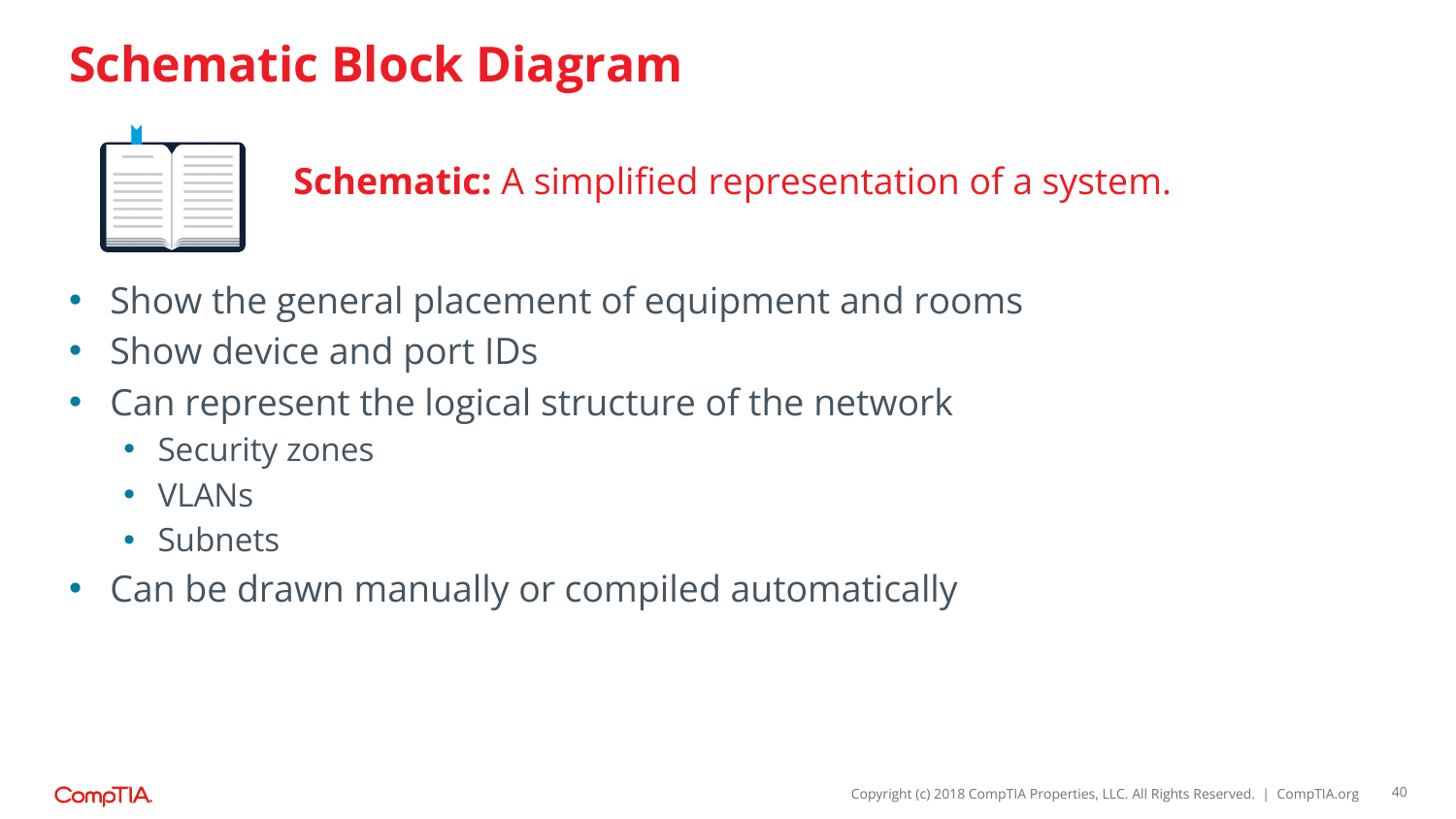

# Schematic Block Diagram
Schematic: A simplified representation of a system.

Show the general placement of equipment and rooms
Show device and port IDs
Can represent the logical structure of the network
Security zones
VLANs
Subnets
Can be drawn manually or compiled automatically
40